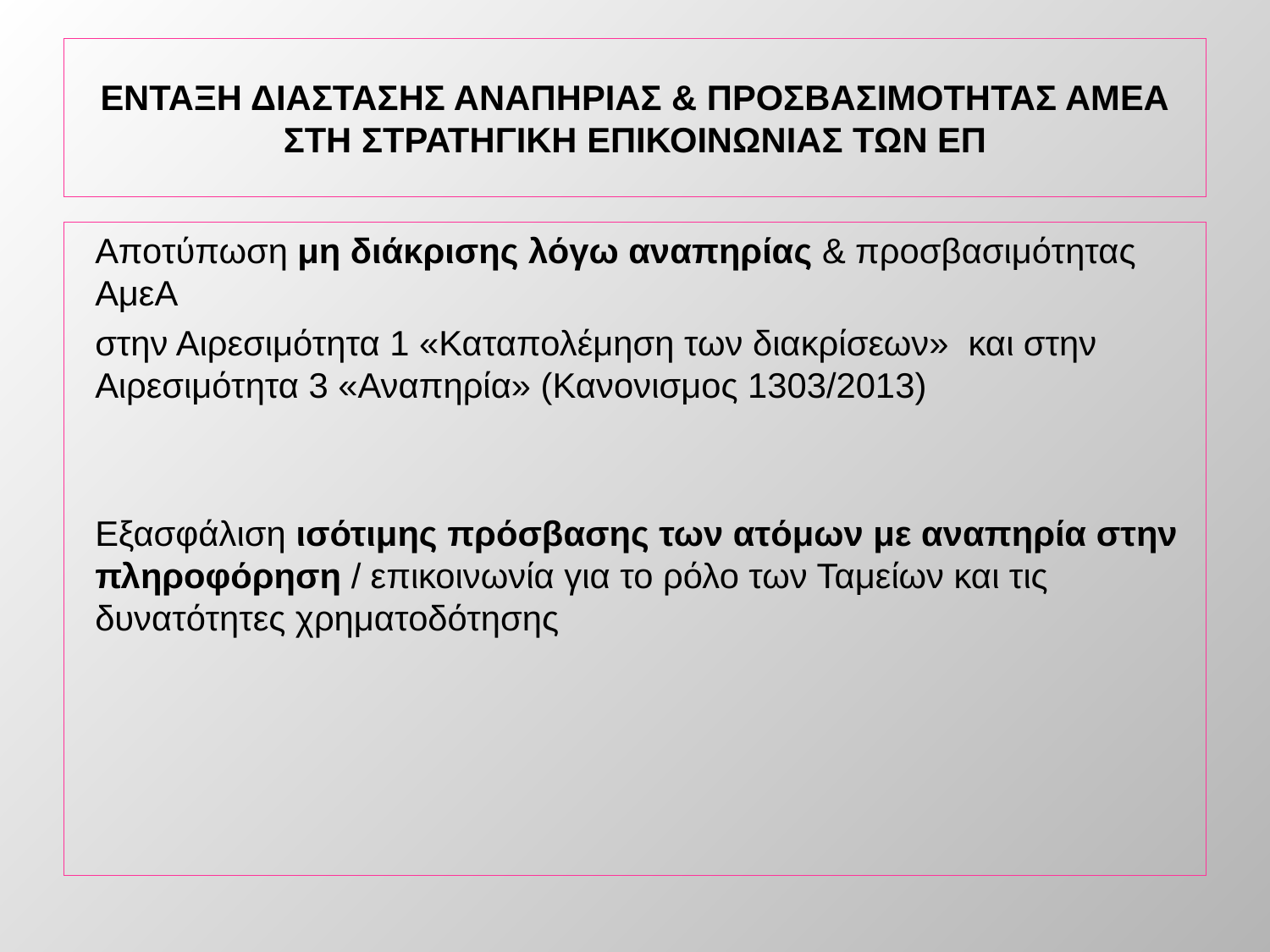

# ΕΝΤΑΞΗ ΔΙΑΣΤΑΣΗΣ ΑΝΑΠΗΡΙΑΣ & ΠΡΟΣΒΑΣΙΜΟΤΗΤΑΣ ΑΜΕΑ ΣΤΗ ΣΤΡΑΤΗΓΙΚΗ ΕΠΙΚΟΙΝΩΝΙΑΣ ΤΩΝ ΕΠ
Αποτύπωση μη διάκρισης λόγω αναπηρίας & προσβασιμότητας ΑμεΑ
στην Αιρεσιμότητα 1 «Καταπολέμηση των διακρίσεων»  και στην Αιρεσιμότητα 3 «Αναπηρία» (Κανονισμος 1303/2013)

Εξασφάλιση ισότιμης πρόσβασης των ατόμων με αναπηρία στην πληροφόρηση / επικοινωνία για το ρόλο των Ταμείων και τις δυνατότητες χρηματοδότησης